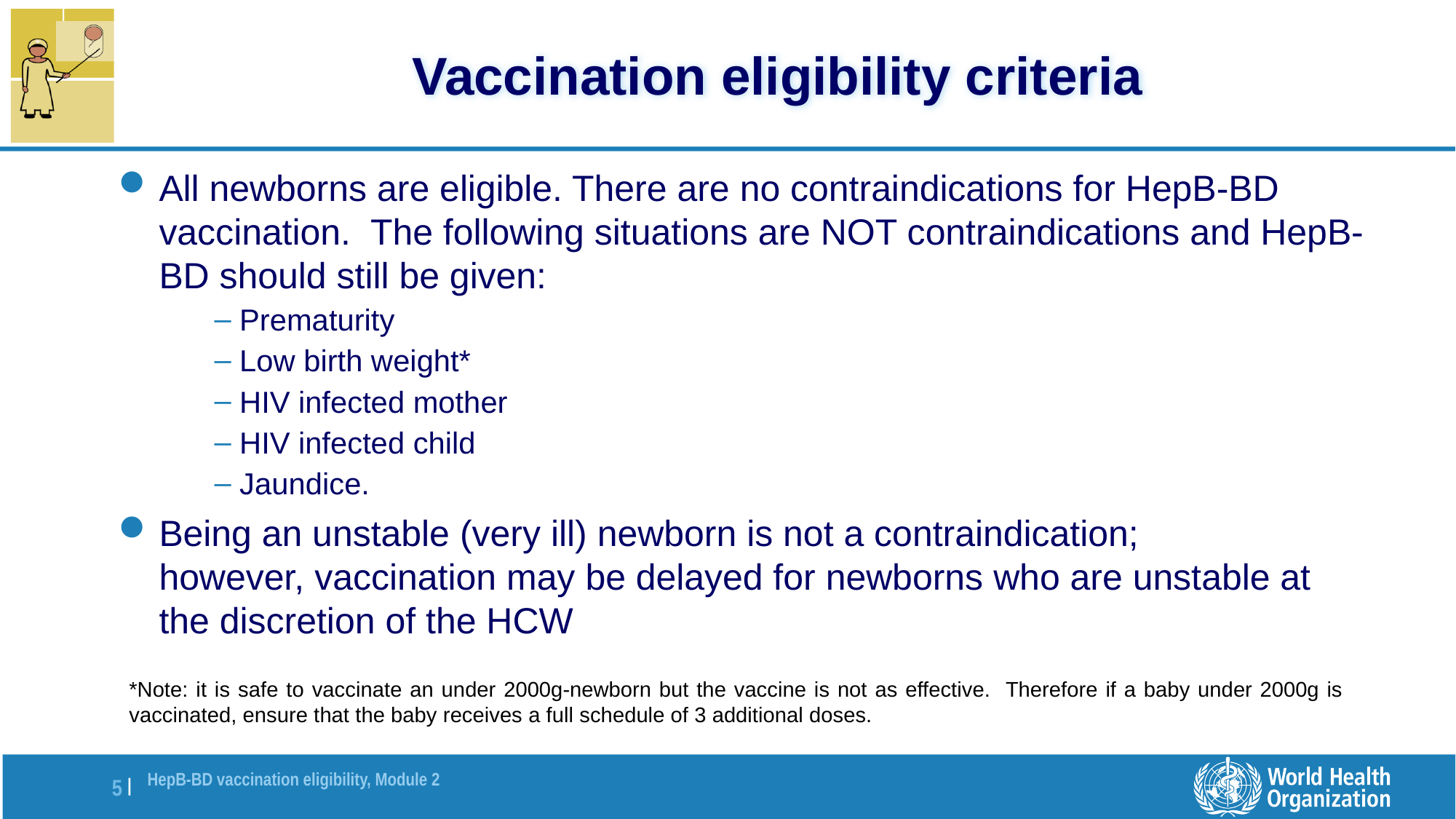

# Vaccination eligibility criteria
All newborns are eligible. There are no contraindications for HepB-BD vaccination.  The following situations are NOT contraindications and HepB-BD should still be given:
 Prematurity
 Low birth weight*
 HIV infected mother
 HIV infected child
 Jaundice.
Being an unstable (very ill) newborn is not a contraindication;
however, vaccination may be delayed for newborns who are unstable at the discretion of the HCW
*Note: it is safe to vaccinate an under 2000g-newborn but the vaccine is not as effective.  Therefore if a baby under 2000g is vaccinated, ensure that the baby receives a full schedule of 3 additional doses.